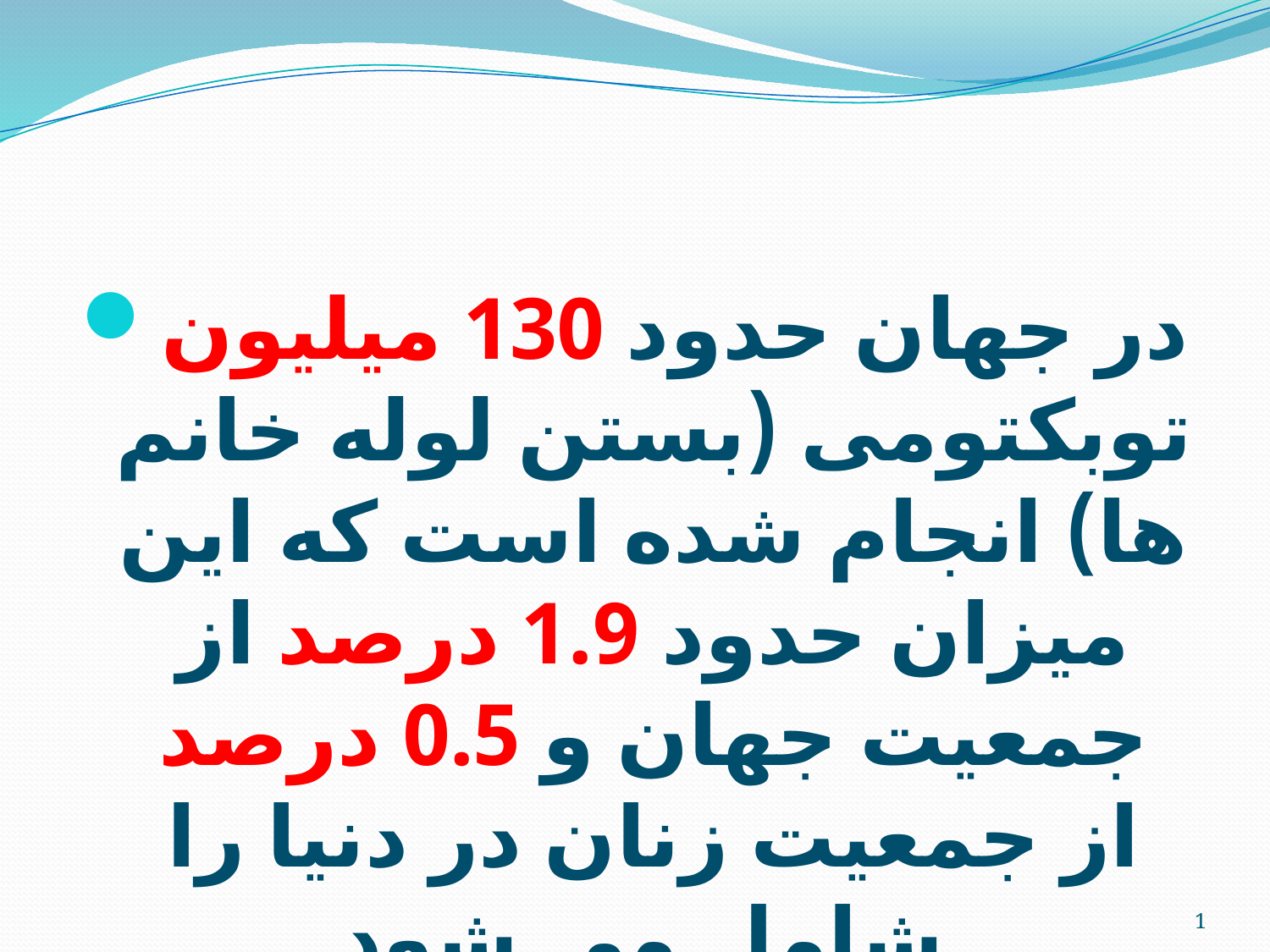

#
در جهان حدود 130 میلیون توبکتومی (بستن لوله خانم ها) انجام شده است که این میزان حدود 1.9 درصد از جمعیت جهان و 0.5 درصد از جمعیت زنان در دنیا را شامل می شود.

1